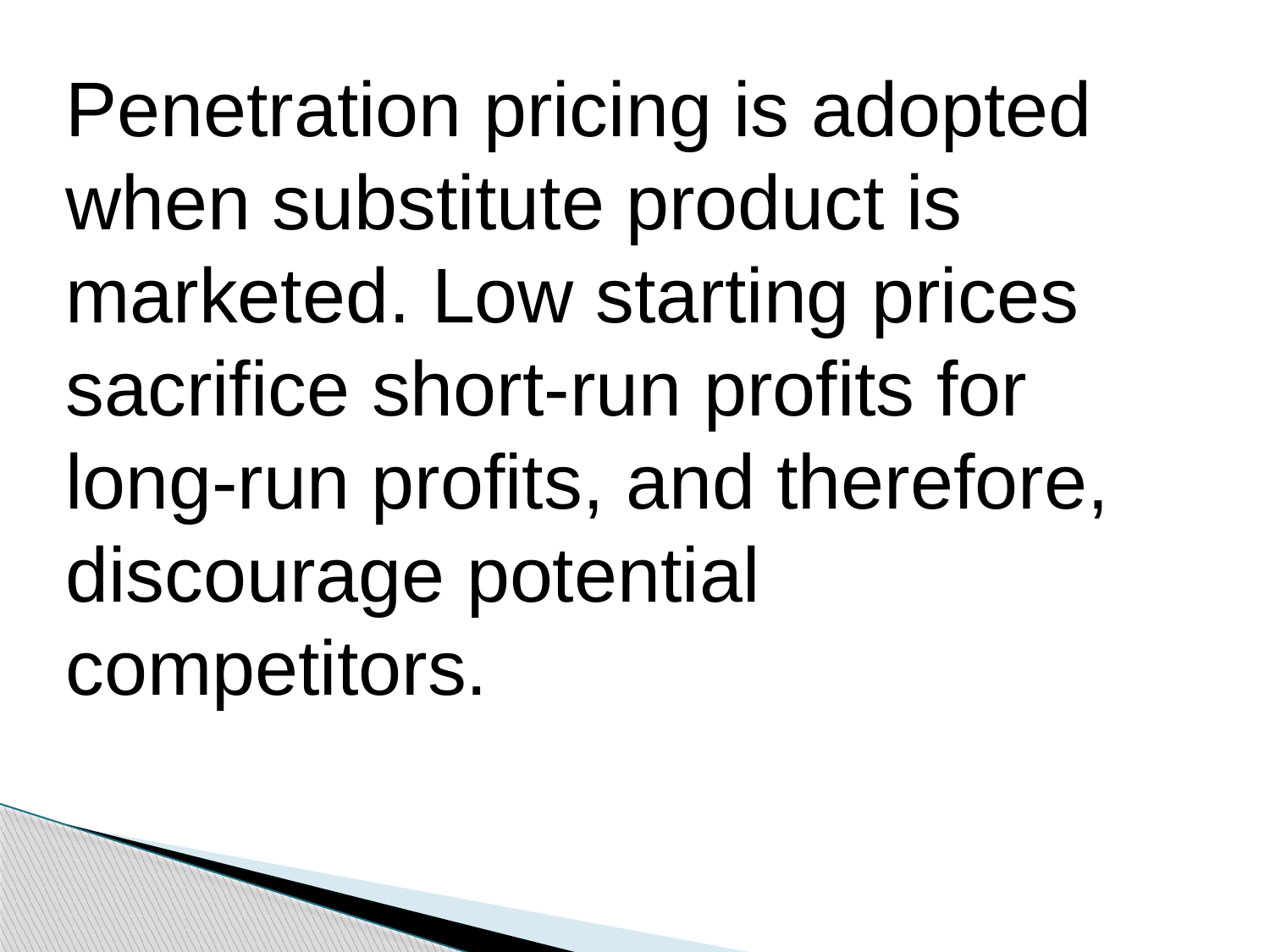

Penetration pricing is adopted when substitute product is marketed. Low starting prices sacrifice short-run profits for long-run profits, and therefore, discourage potential competitors.